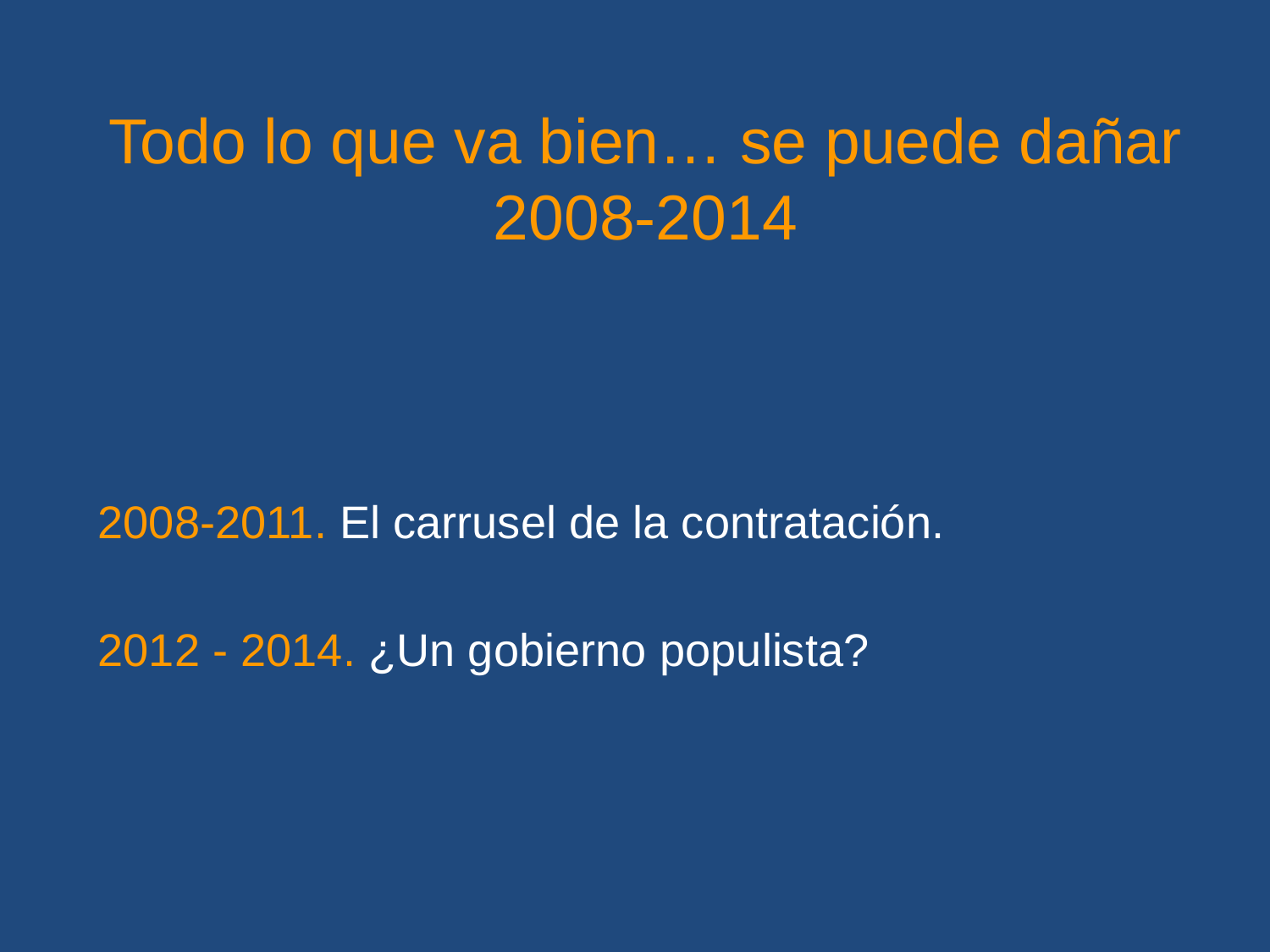

# Todo lo que va bien… se puede dañar 2008-2014
2008-2011. El carrusel de la contratación.

2012 - 2014. ¿Un gobierno populista?